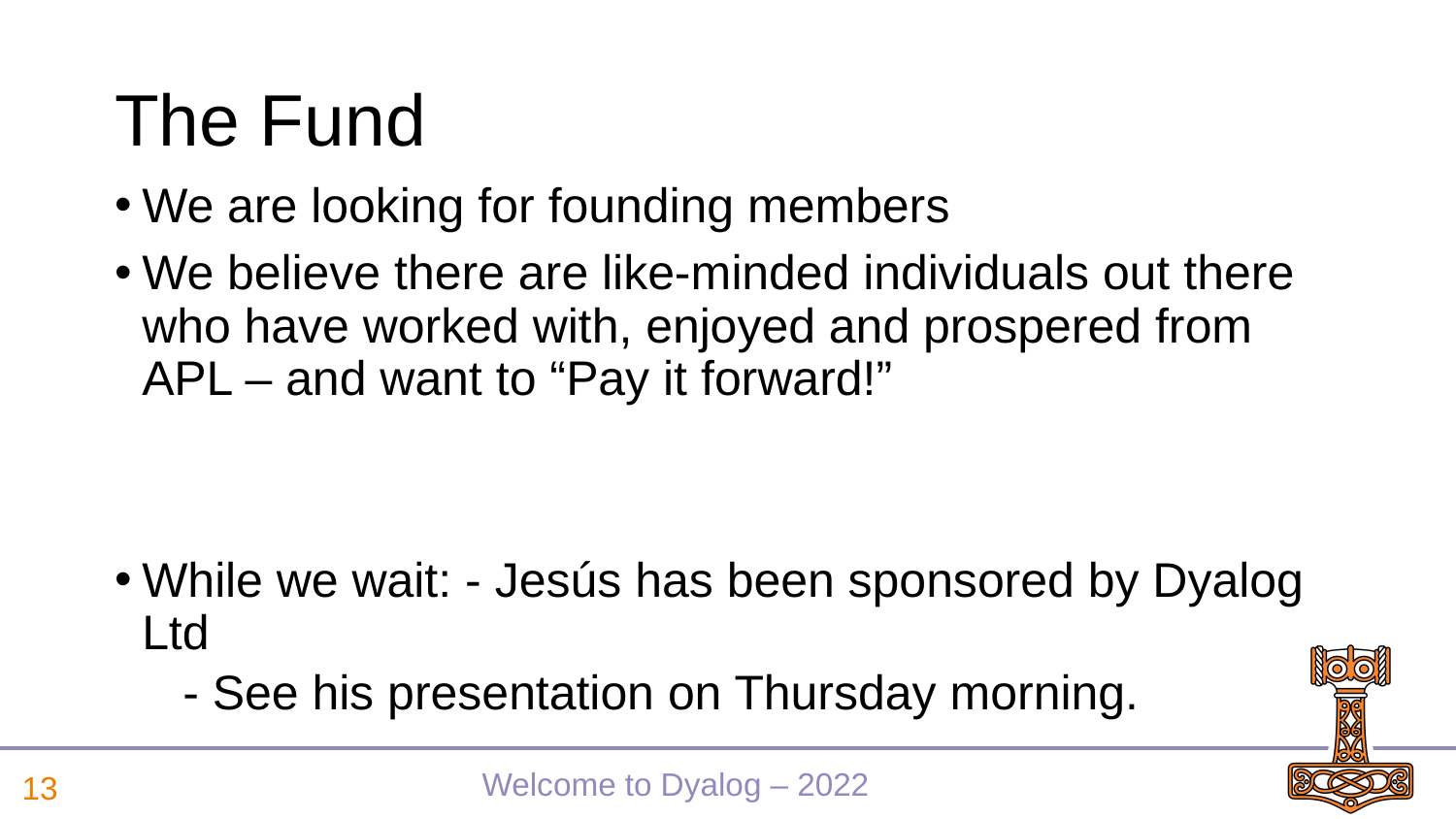

# The Fund
We are looking for founding members
We believe there are like-minded individuals out there who have worked with, enjoyed and prospered from APL – and want to “Pay it forward!”

While we wait: - Jesús has been sponsored by Dyalog Ltd
 - See his presentation on Thursday morning.